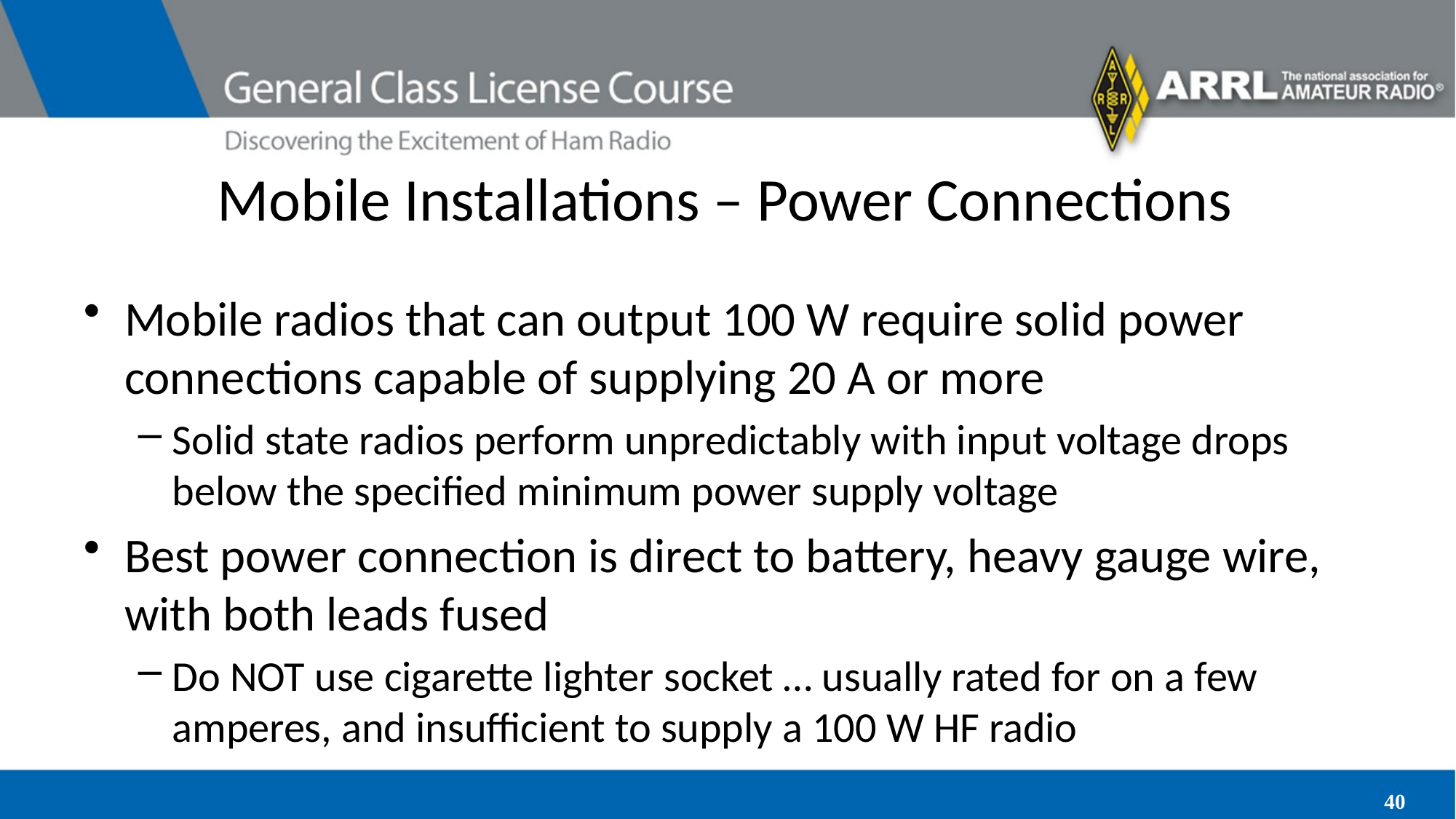

# Mobile Installations – Power Connections
Mobile radios that can output 100 W require solid power connections capable of supplying 20 A or more
Solid state radios perform unpredictably with input voltage drops below the specified minimum power supply voltage
Best power connection is direct to battery, heavy gauge wire, with both leads fused
Do NOT use cigarette lighter socket … usually rated for on a few amperes, and insufficient to supply a 100 W HF radio